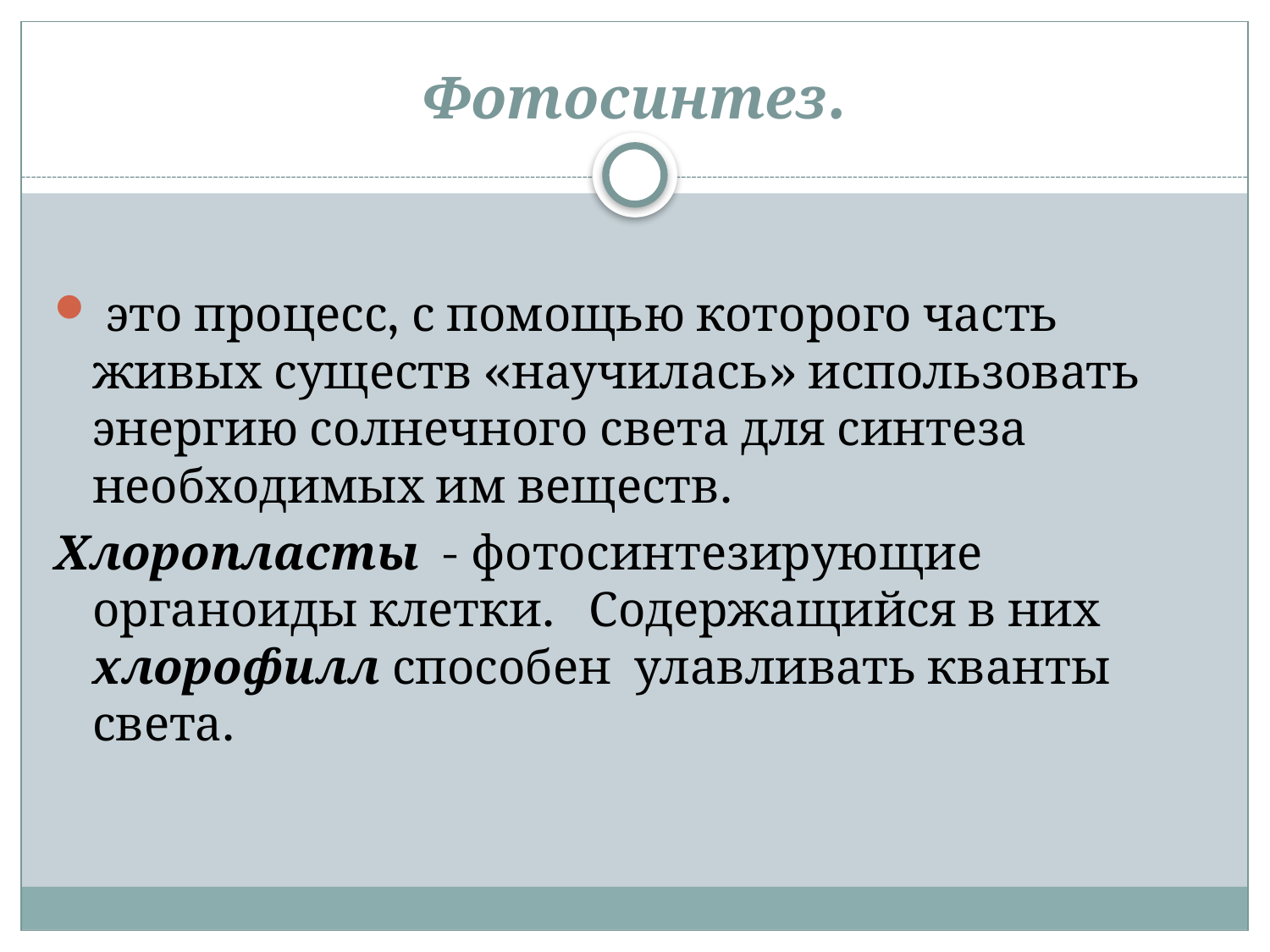

# Фотосинтез.
 это процесс, с помощью которого часть живых существ «научилась» использовать энергию солнечного света для синтеза необходимых им веществ.
Хлоропласты  - фотосинтезирующие органоиды клетки.   Содержащийся в них хлорофилл способен  улавливать кванты света.